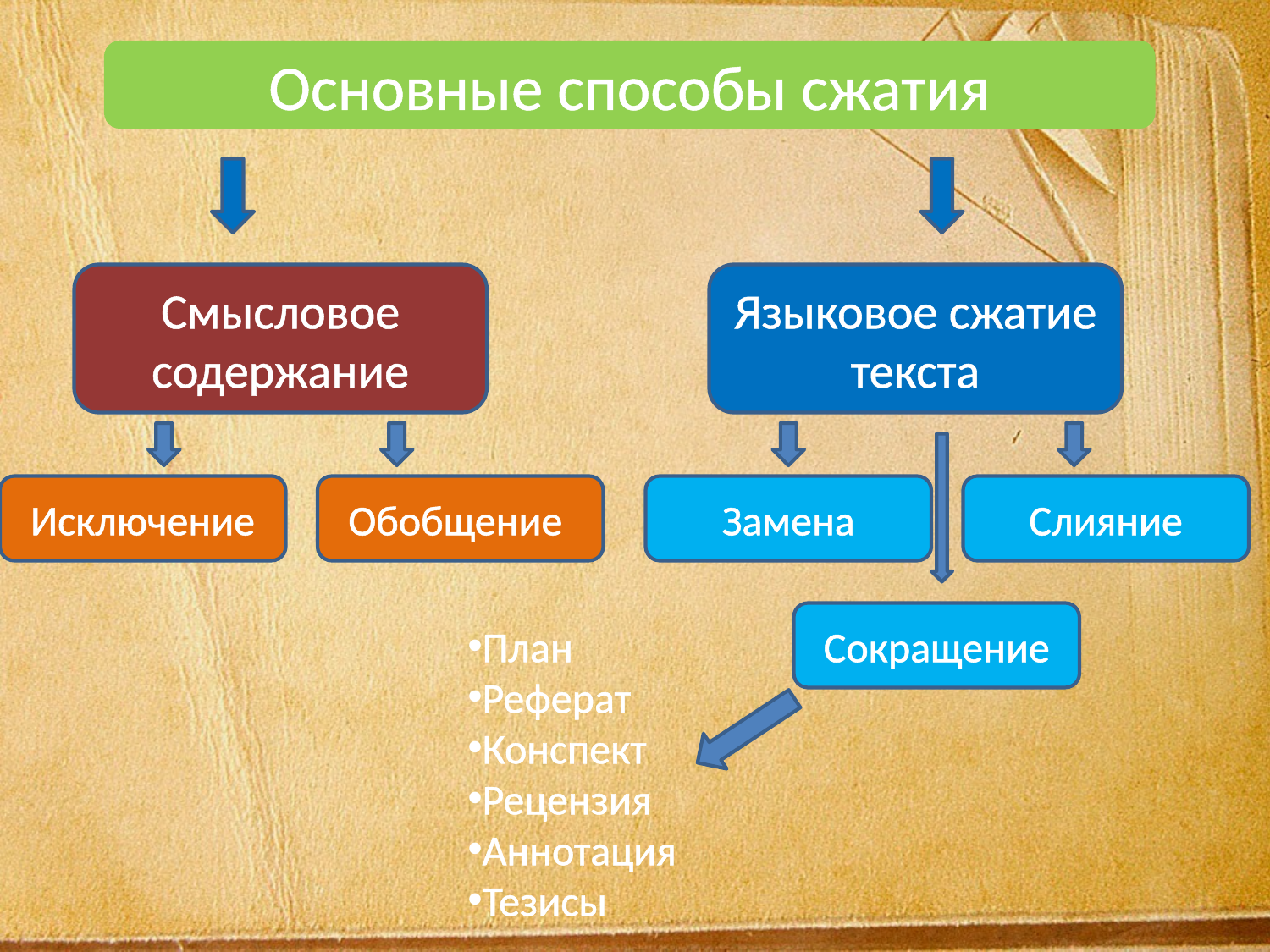

Основные способы сжатия

Смысловое содержание
Языковое сжатие текста

Исключение
Обобщение
Замена
Слияние
Сокращение
План
Реферат
Конспект
Рецензия
Аннотация
Тезисы